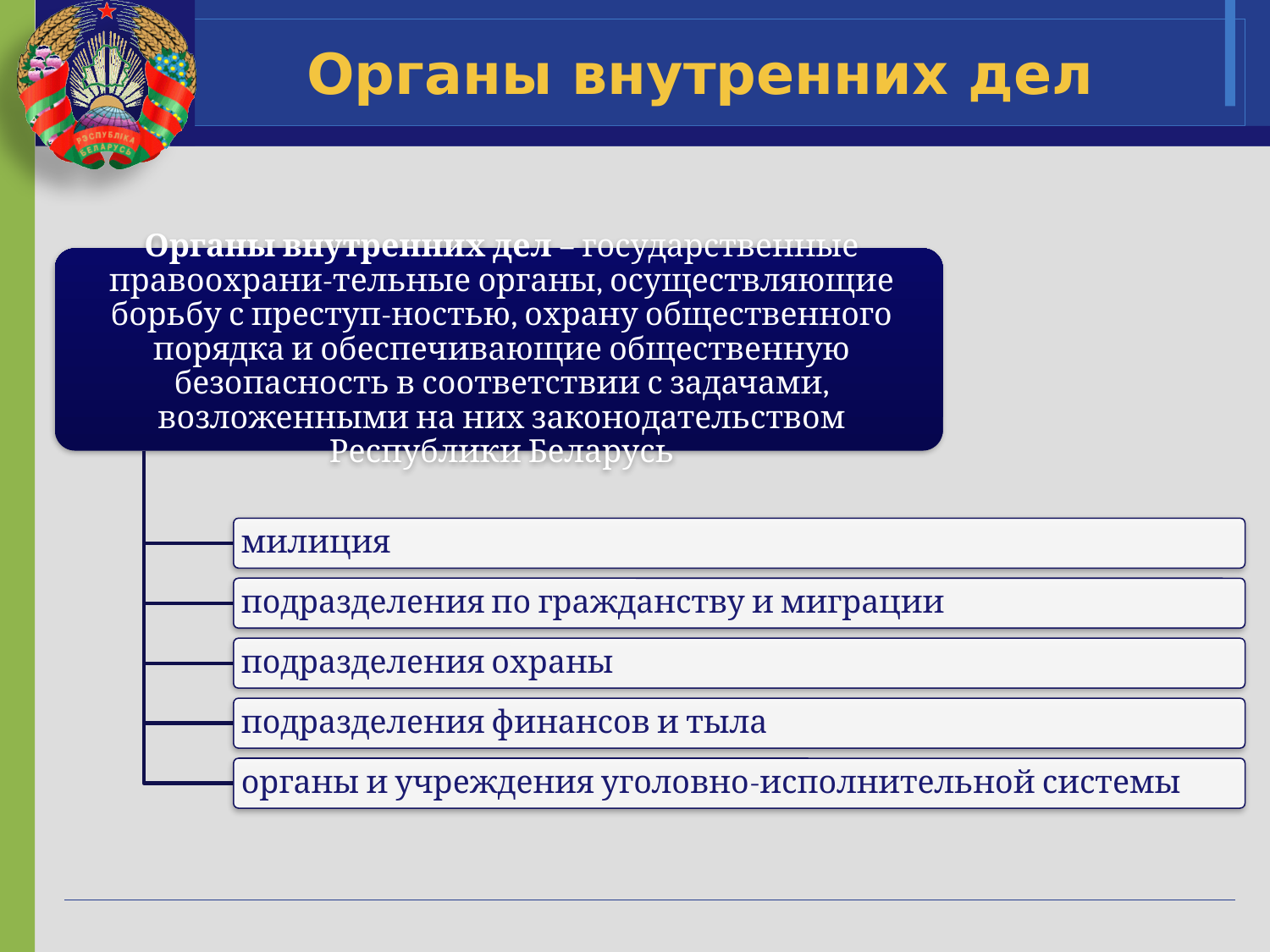

# Органы внутренних дел
Органы внутренних дел – государственные правоохрани-тельные органы, осуществляющие борьбу с преступ-ностью, охрану общественного порядка и обеспечивающие общественную безопасность в соответствии с задачами, возложенными на них законодательством Республики Беларусь
милиция
подразделения по гражданству и миграции
подразделения охраны
подразделения финансов и тыла
органы и учреждения уголовно-исполнительной системы